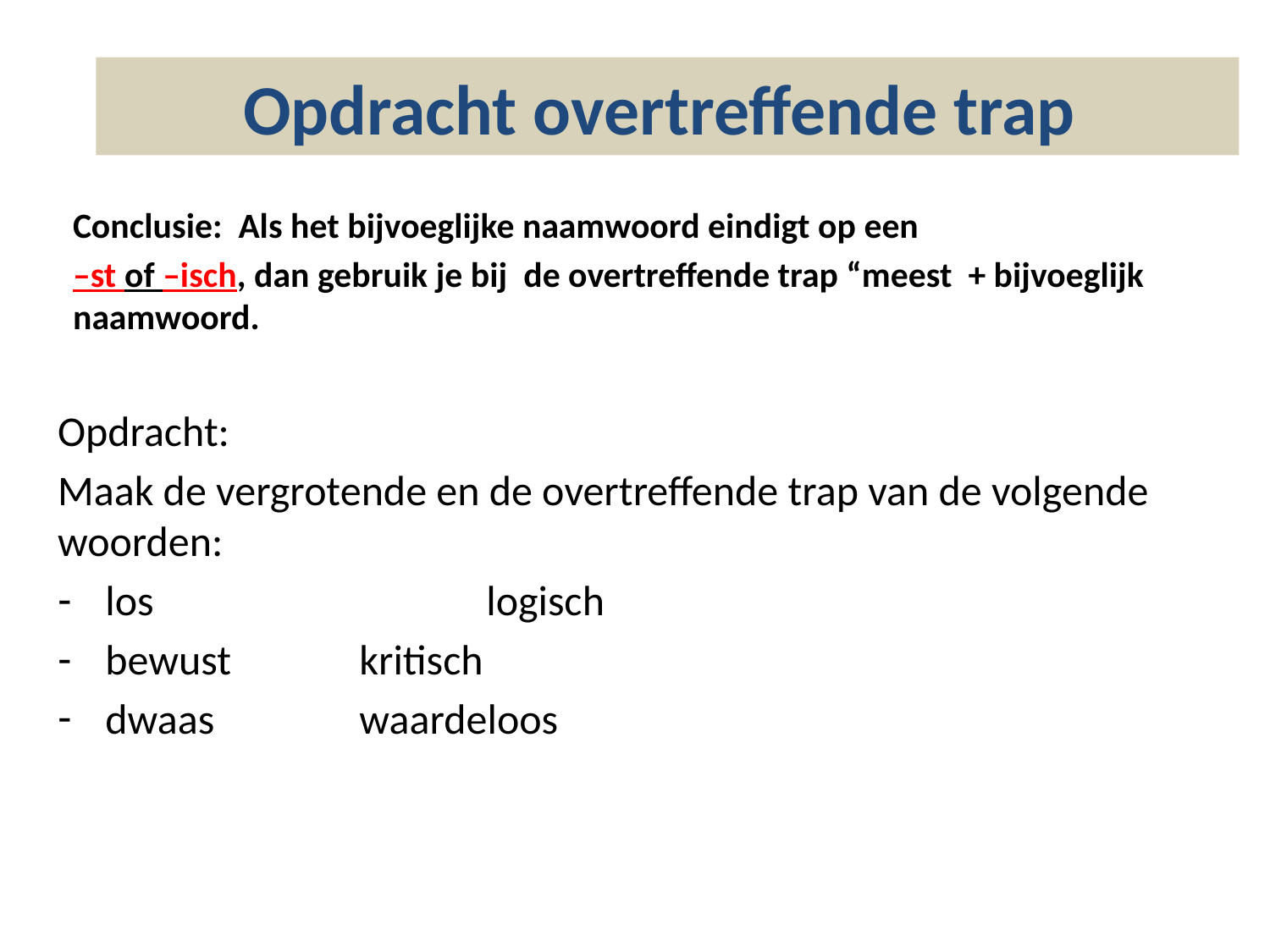

Opdracht overtreffende trap
Conclusie:  Als het bijvoeglijke naamwoord eindigt op een
–st of –isch, dan gebruik je bij  de overtreffende trap “meest  + bijvoeglijk naamwoord.

Opdracht:
Maak de vergrotende en de overtreffende trap van de volgende woorden:
los			logisch
bewust		kritisch
dwaas 		waardeloos